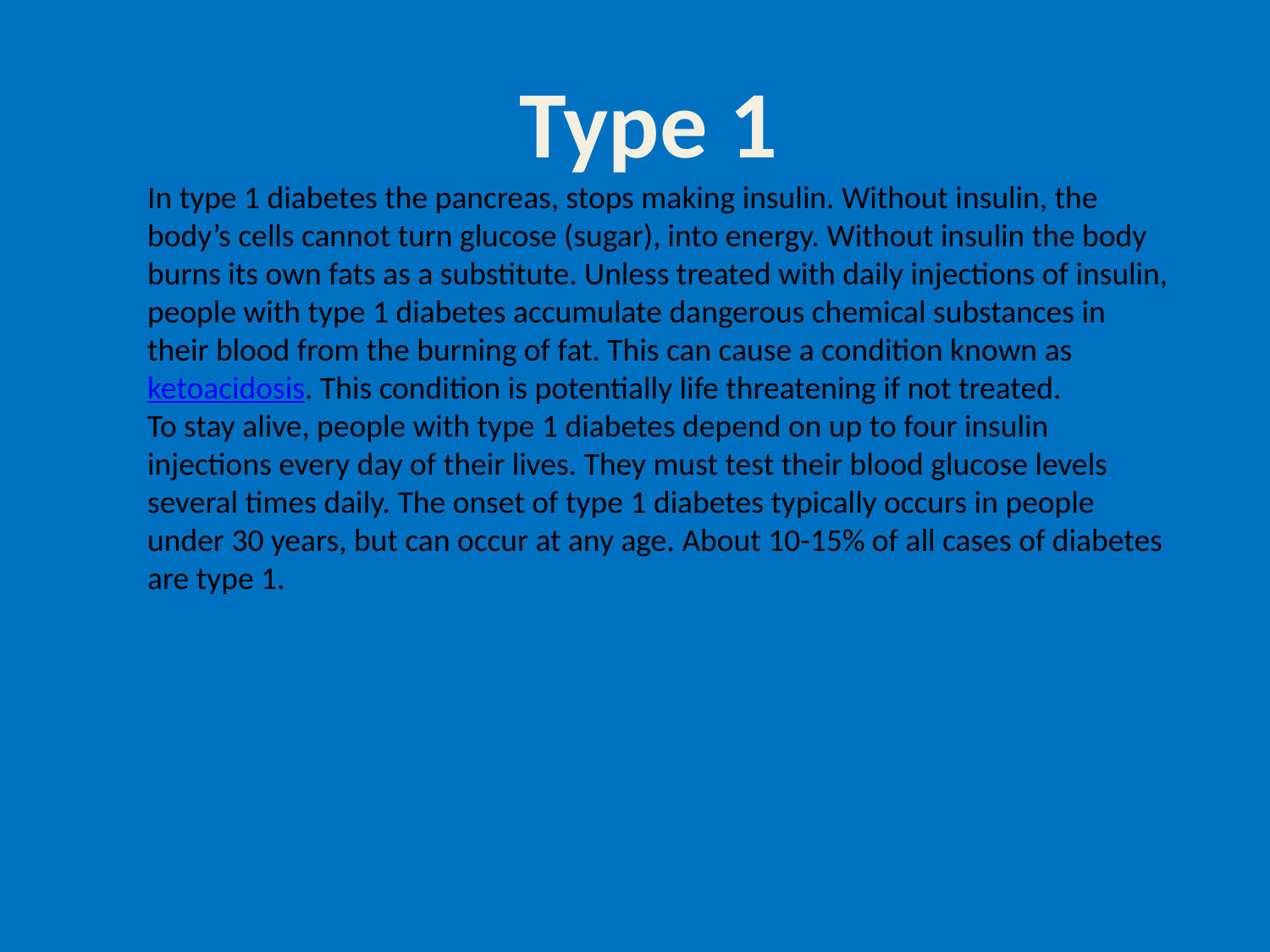

Type 1

In type 1 diabetes the pancreas, stops making insulin. Without insulin, the body’s cells cannot turn glucose (sugar), into energy. Without insulin the body burns its own fats as a substitute. Unless treated with daily injections of insulin, people with type 1 diabetes accumulate dangerous chemical substances in their blood from the burning of fat. This can cause a condition known as ketoacidosis. This condition is potentially life threatening if not treated.
To stay alive, people with type 1 diabetes depend on up to four insulin injections every day of their lives. They must test their blood glucose levels several times daily. The onset of type 1 diabetes typically occurs in people under 30 years, but can occur at any age. About 10-15% of all cases of diabetes are type 1.